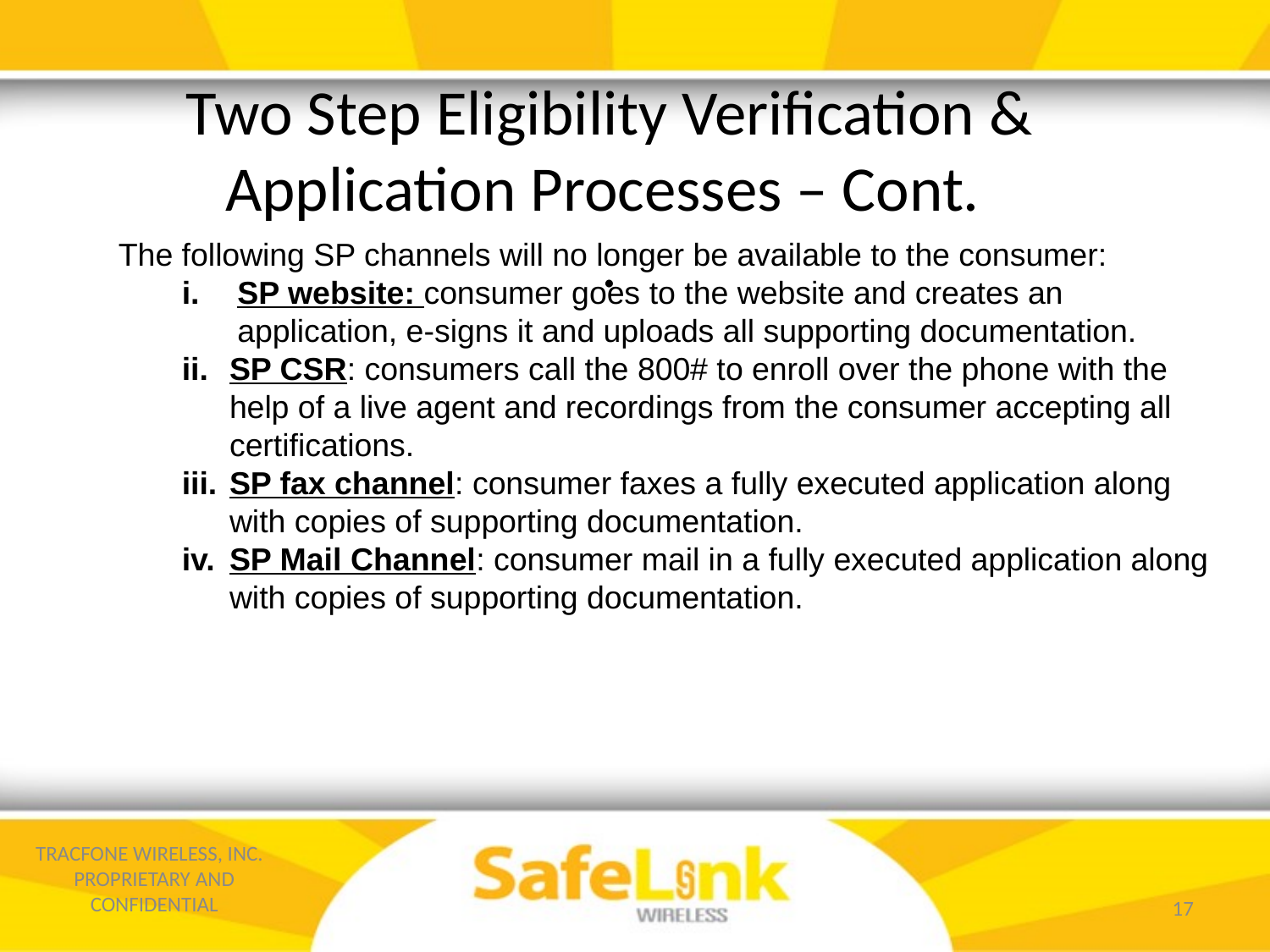

Two Step Eligibility Verification & Application Processes – Cont.
.

The following SP channels will no longer be available to the consumer:
SP website: consumer goes to the website and creates an application, e-signs it and uploads all supporting documentation.
SP CSR: consumers call the 800# to enroll over the phone with the help of a live agent and recordings from the consumer accepting all certifications.
SP fax channel: consumer faxes a fully executed application along with copies of supporting documentation.
SP Mail Channel: consumer mail in a fully executed application along with copies of supporting documentation.

TRACFONE WIRELESS, INC.   PROPRIETARY AND CONFIDENTIAL
17